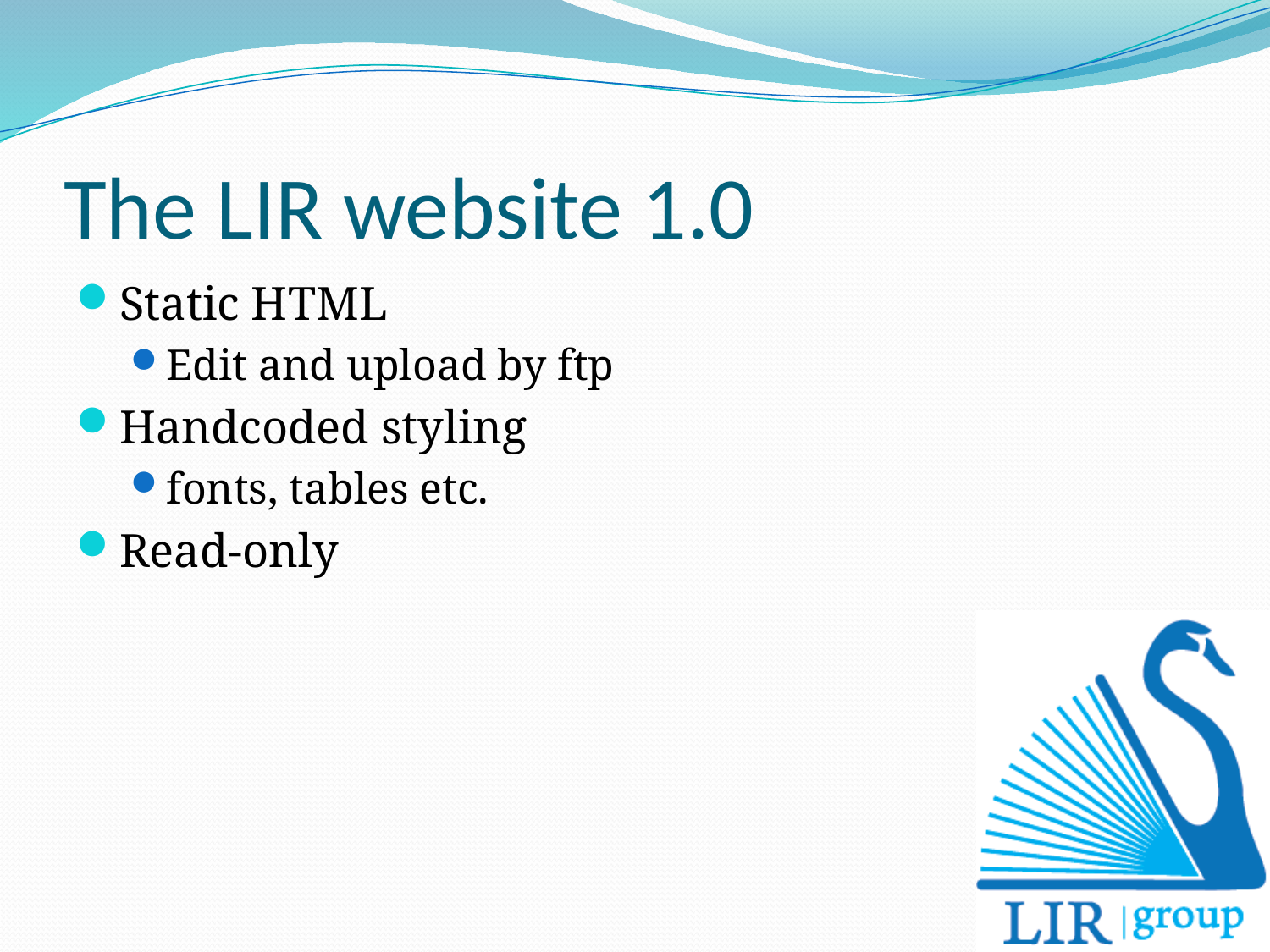

# The LIR website 1.0
Static HTML
Edit and upload by ftp
Handcoded styling
fonts, tables etc.
Read-only